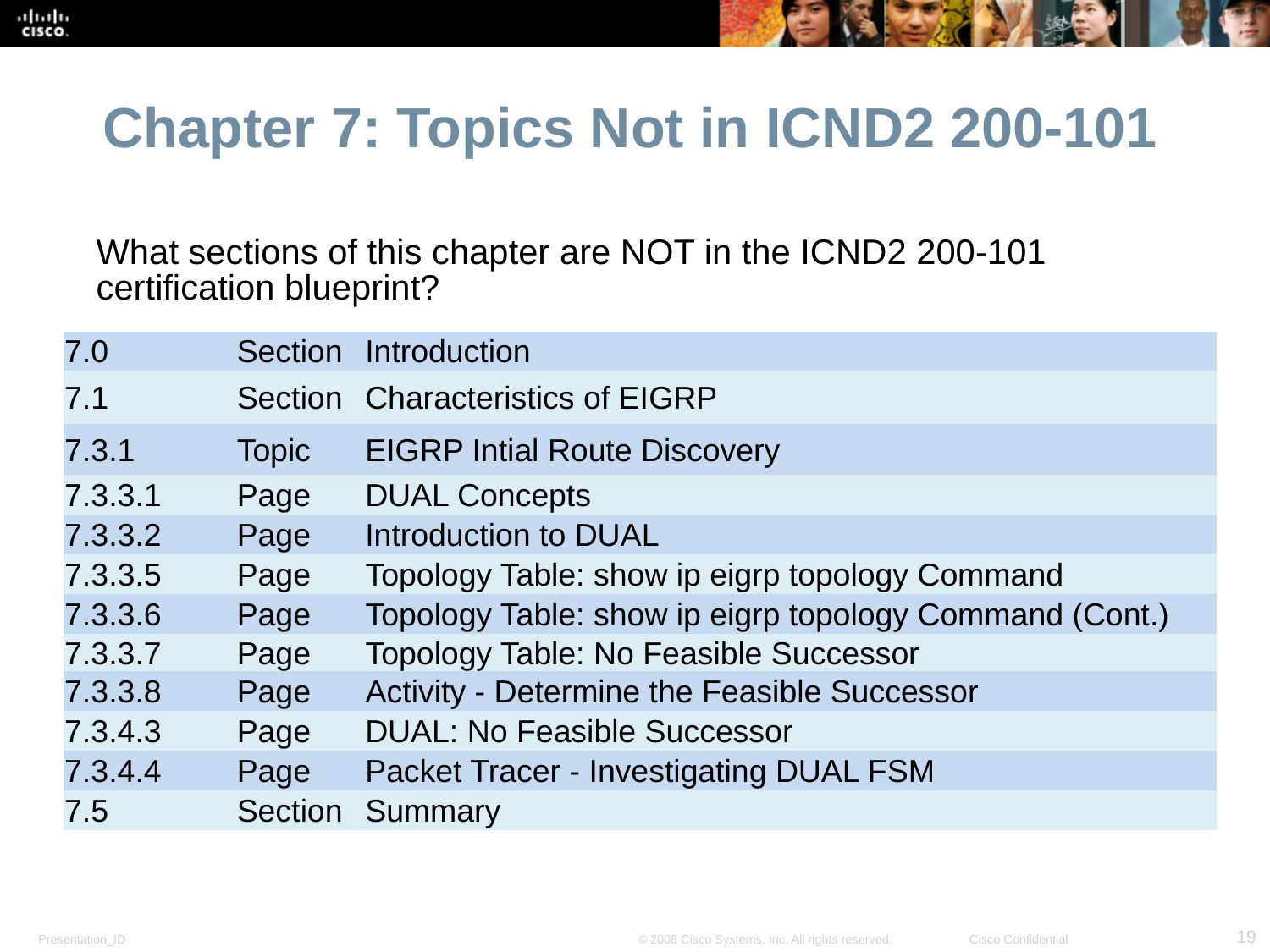

Chapter 7: Topics Not in ICND2 200-101
What sections of this chapter are NOT in the ICND2 200-101 certification blueprint?

| 7.0 | Section | Introduction |
| --- | --- | --- |
| 7.1 | Section | Characteristics of EIGRP |
| 7.3.1 | Topic | EIGRP Intial Route Discovery |
| 7.3.3.1 | Page | DUAL Concepts |
| 7.3.3.2 | Page | Introduction to DUAL |
| 7.3.3.5 | Page | Topology Table: show ip eigrp topology Command |
| 7.3.3.6 | Page | Topology Table: show ip eigrp topology Command (Cont.) |
| 7.3.3.7 | Page | Topology Table: No Feasible Successor |
| 7.3.3.8 | Page | Activity - Determine the Feasible Successor |
| 7.3.4.3 | Page | DUAL: No Feasible Successor |
| 7.3.4.4 | Page | Packet Tracer - Investigating DUAL FSM |
| 7.5 | Section | Summary |